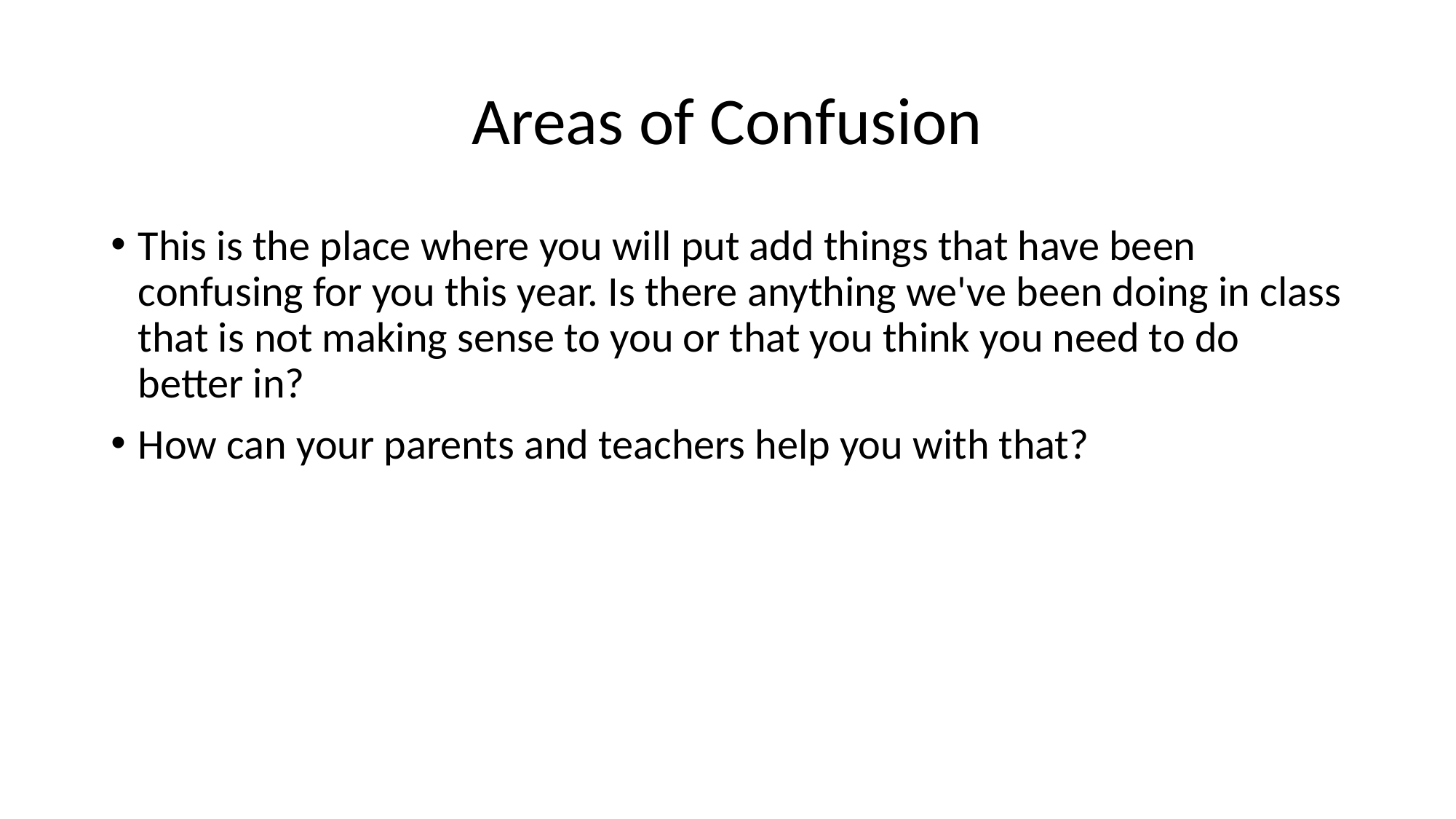

# Areas of Confusion
This is the place where you will put add things that have been confusing for you this year. Is there anything we've been doing in class that is not making sense to you or that you think you need to do better in?
How can your parents and teachers help you with that?